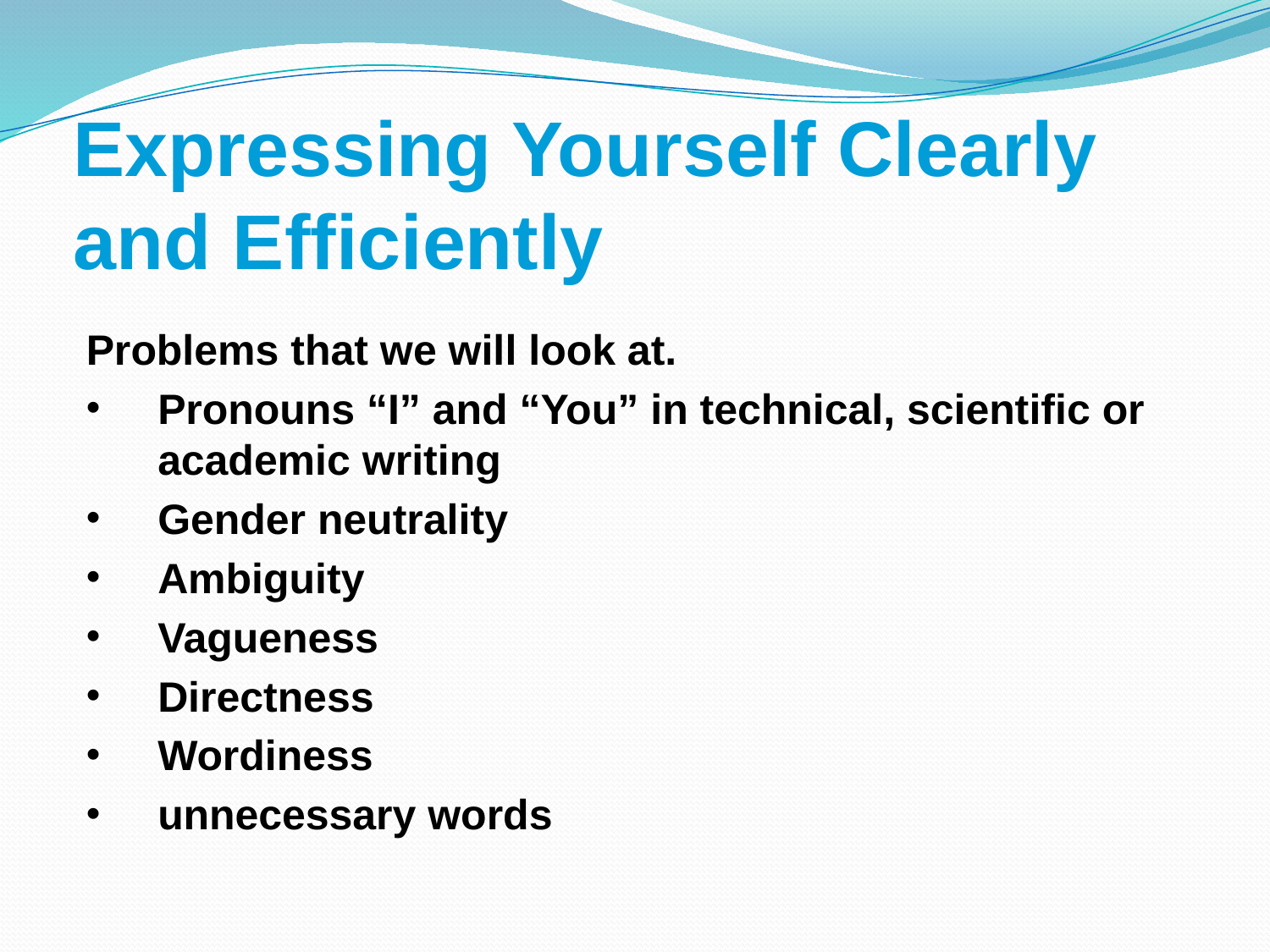

# Expressing Yourself Clearly and Efficiently
Problems that we will look at.
Pronouns “I” and “You” in technical, scientific or academic writing
Gender neutrality
Ambiguity
Vagueness
Directness
Wordiness
unnecessary words